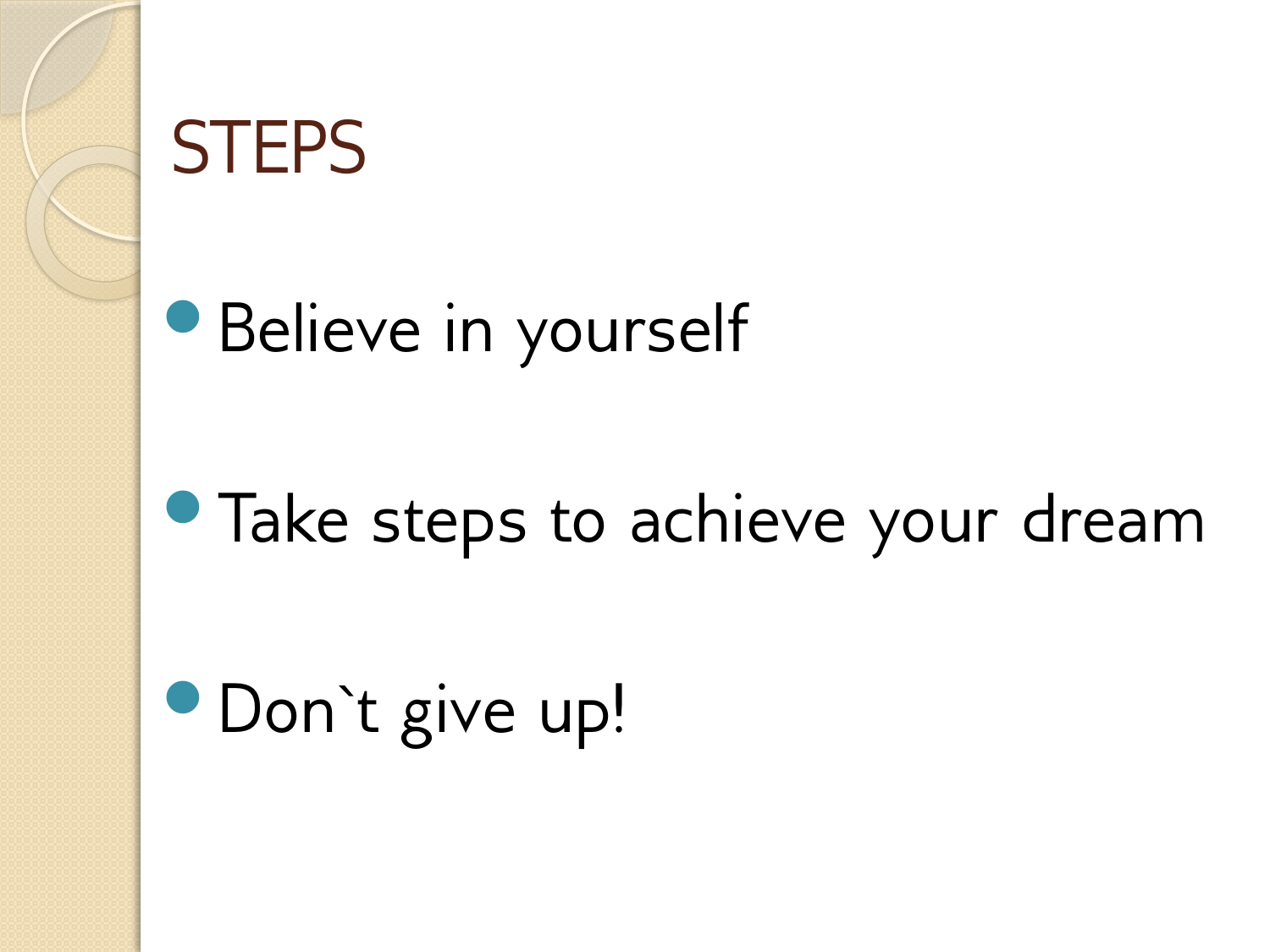

# STEPS
Believe in yourself

Take steps to achieve your dream

Don`t give up!